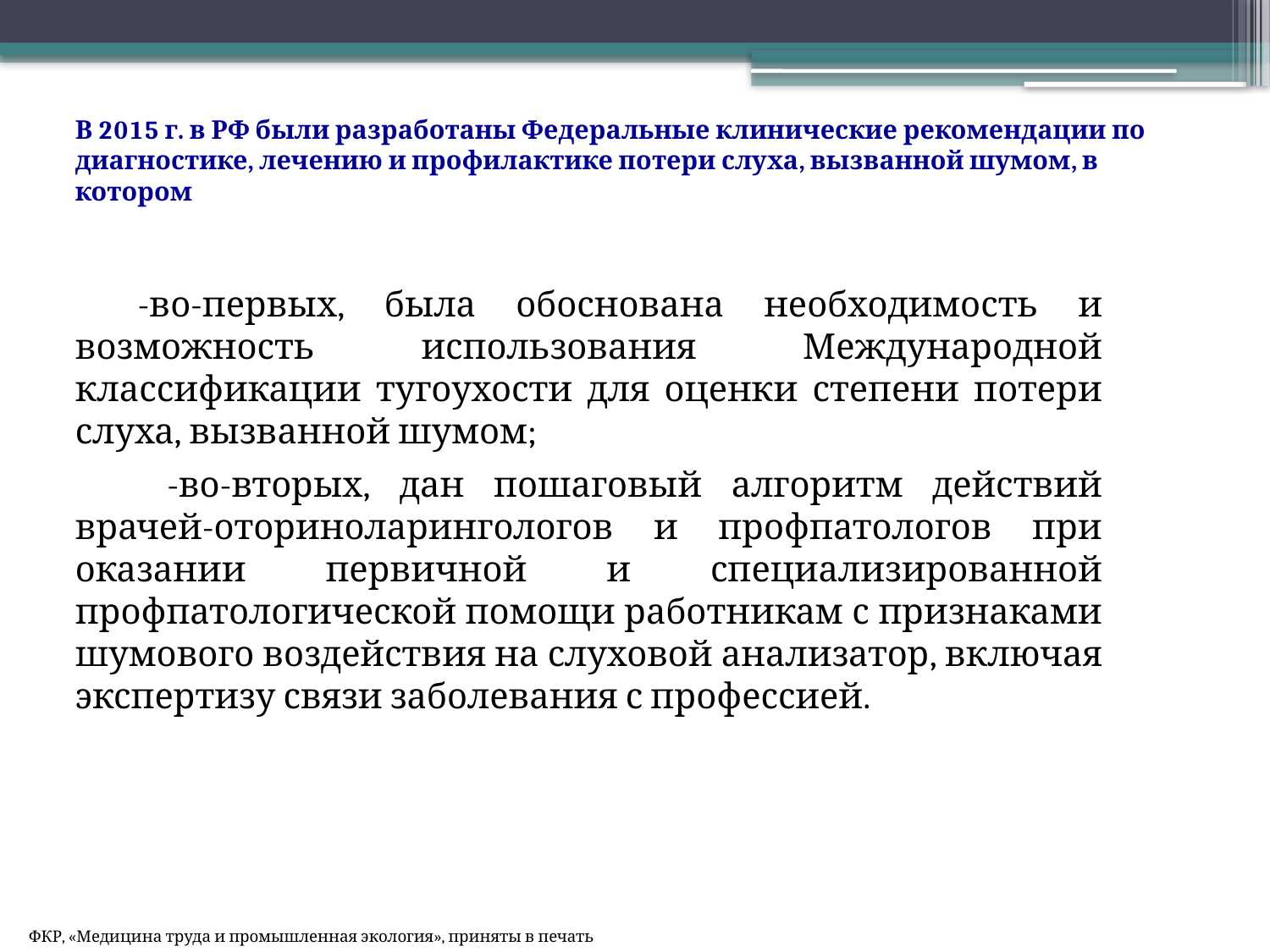

# В 2015 г. в РФ были разработаны Федеральные клинические рекомендации по диагностике, лечению и профилактике потери слуха, вызванной шумом, в котором
-во-первых, была обоснована необходимость и возможность использования Международной классификации тугоухости для оценки степени потери слуха, вызванной шумом;
 -во-вторых, дан пошаговый алгоритм действий врачей-оториноларингологов и профпатологов при оказании первичной и специализированной профпатологической помощи работникам с признаками шумового воздействия на слуховой анализатор, включая экспертизу связи заболевания с профессией.
ФКР, «Медицина труда и промышленная экология», приняты в печать